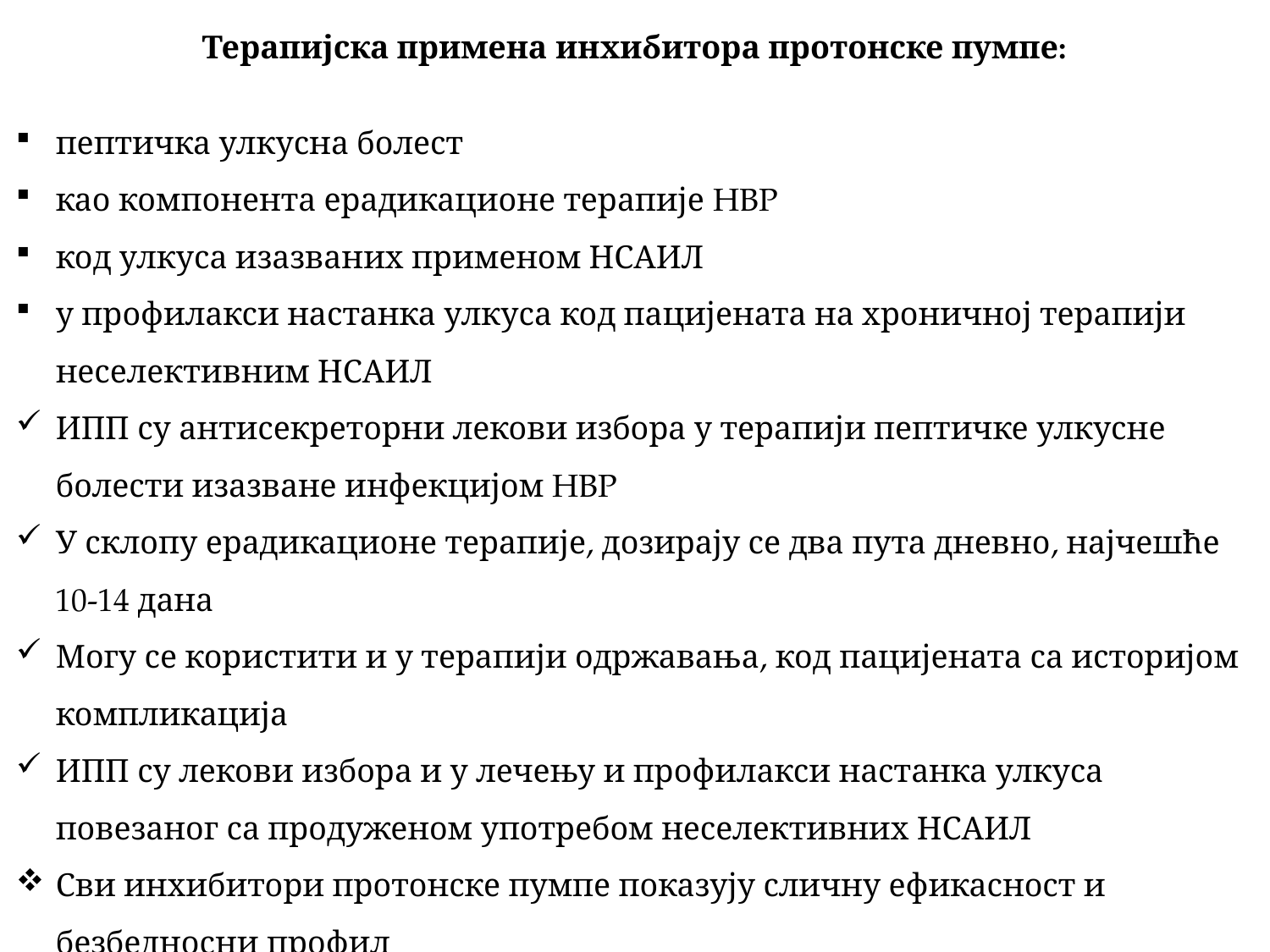

Терапијска примена инхибитора протонске пумпе:

пептичка улкусна болест
као компонента ерадикационе терапије HBP
код улкуса изазваних применом НСАИЛ
у профилакси настанка улкуса код пацијената на хроничној терапији неселективним НСАИЛ
ИПП су антисекреторни лекови избора у терапији пептичке улкусне болести изазване инфекцијом HBP
У склопу ерадикационе терапије, дозирају се два пута дневно, најчешће 10-14 дана
Могу се користити и у терапији одржавања, код пацијената са историјом компликација
ИПП су лекови избора и у лечењу и профилакси настанка улкуса повезаног са продуженом употребом неселективних НСАИЛ
Сви инхибитори протонске пумпе показују сличну ефикасност и безбедносни профил